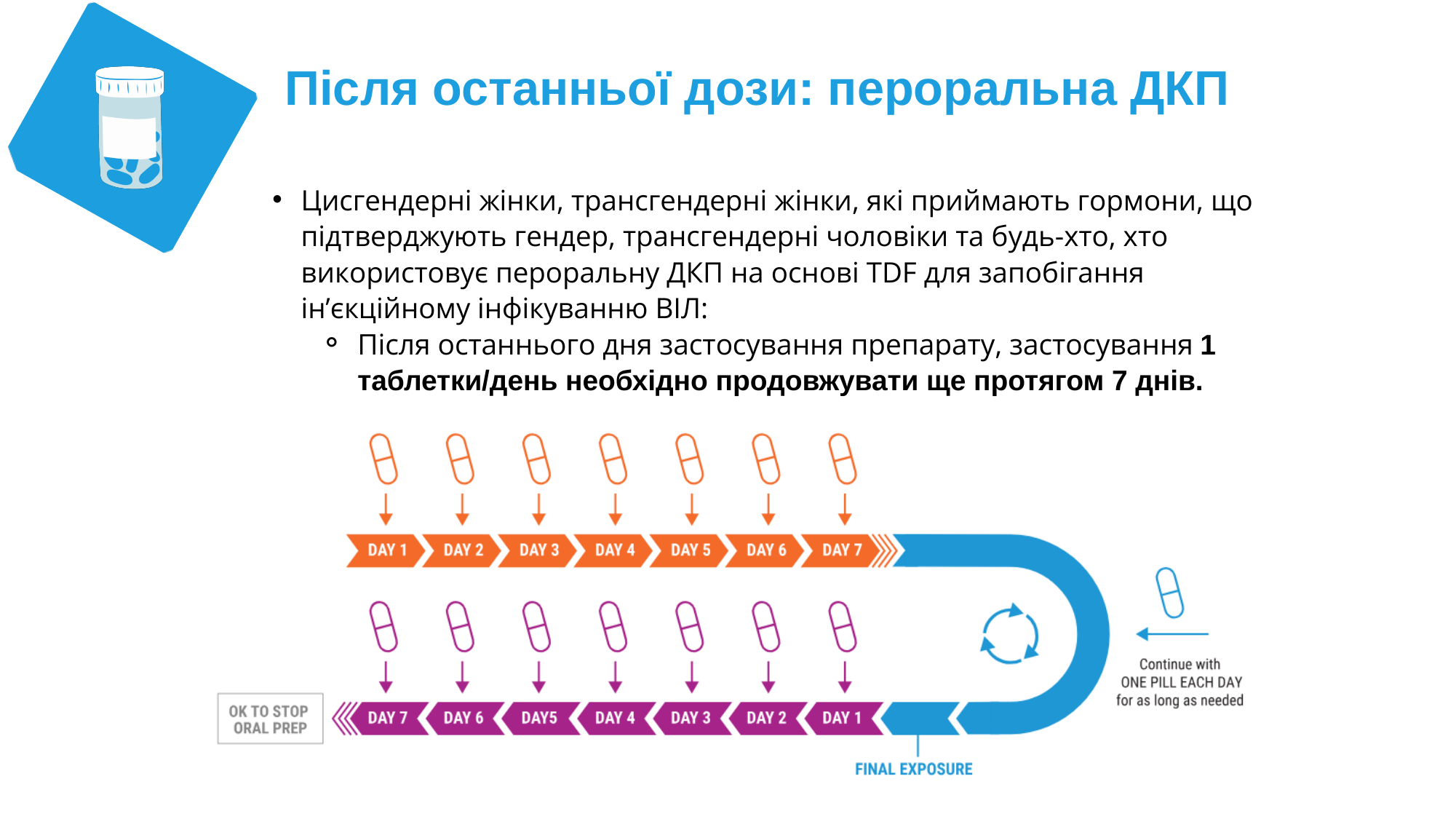

Після останньої дози: пероральна ДКП
Цисгендерні жінки, трансгендерні жінки, які приймають гормони, що підтверджують гендер, трансгендерні чоловіки та будь-хто, хто використовує пероральну ДКП на основі TDF для запобігання ін’єкційному інфікуванню ВІЛ:
Після останнього дня застосування препарату, застосування 1 таблетки/день необхідно продовжувати ще протягом 7 днів.